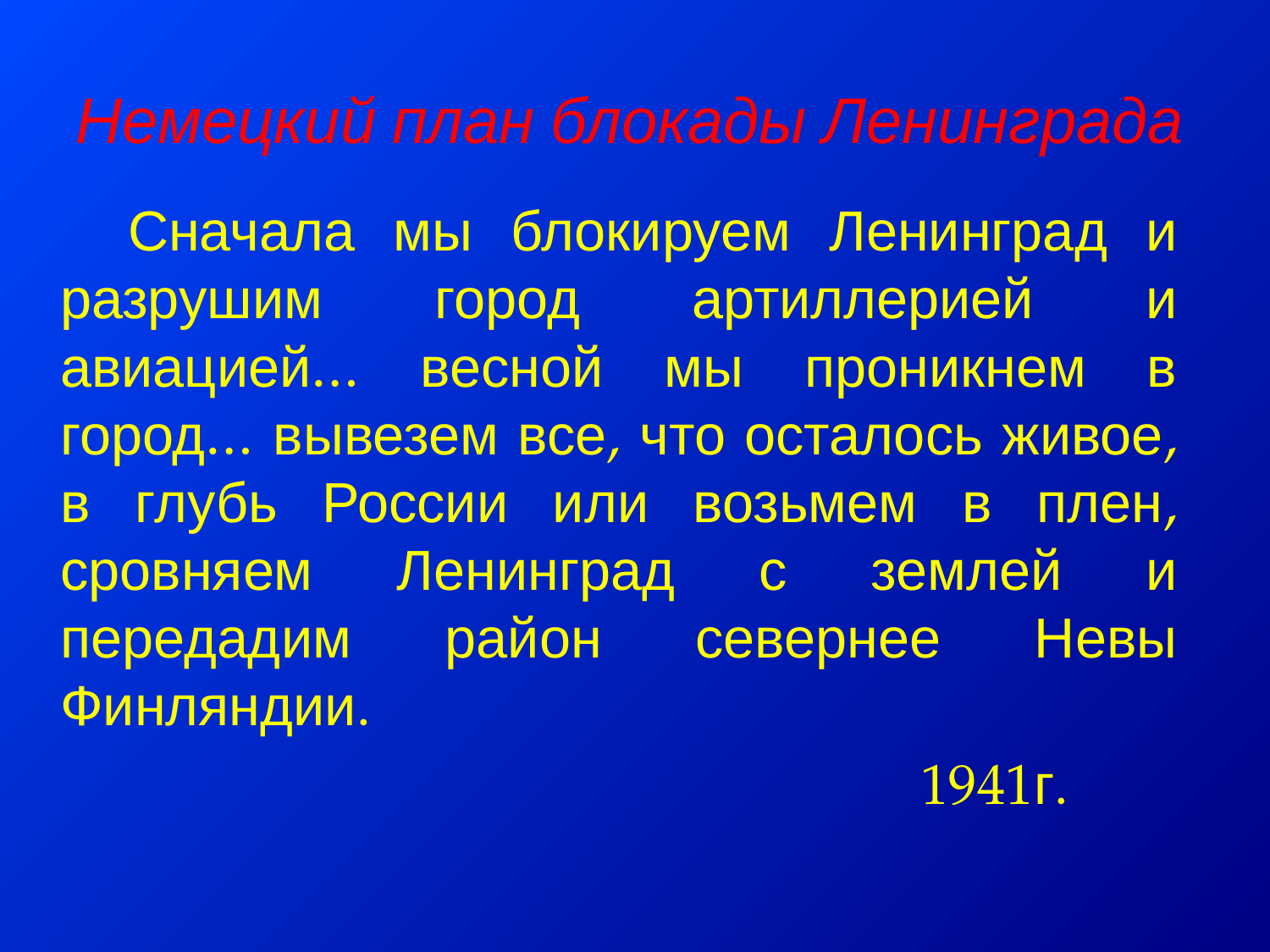

Немецкий план блокады Ленинграда
   Сначала мы блокируем Ленинград и разрушим город артиллерией и авиацией… весной мы проникнем в город… вывезем все, что осталось живое, в глубь России или возьмем в плен, сровняем Ленинград с землей и передадим район севернее Невы Финляндии.
                                                                1941г.